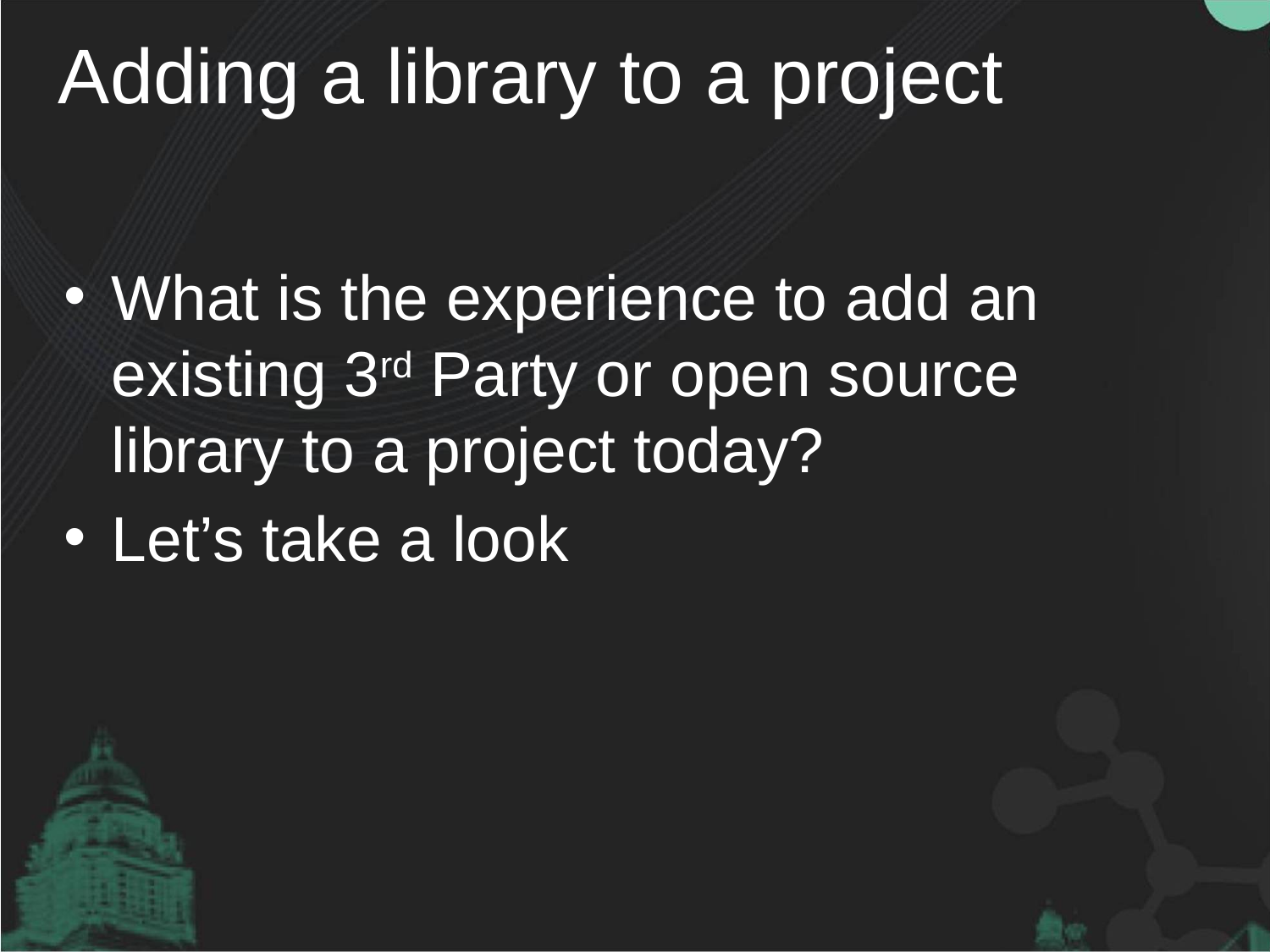

# Adding a library to a project
What is the experience to add an existing 3rd Party or open source library to a project today?
Let’s take a look